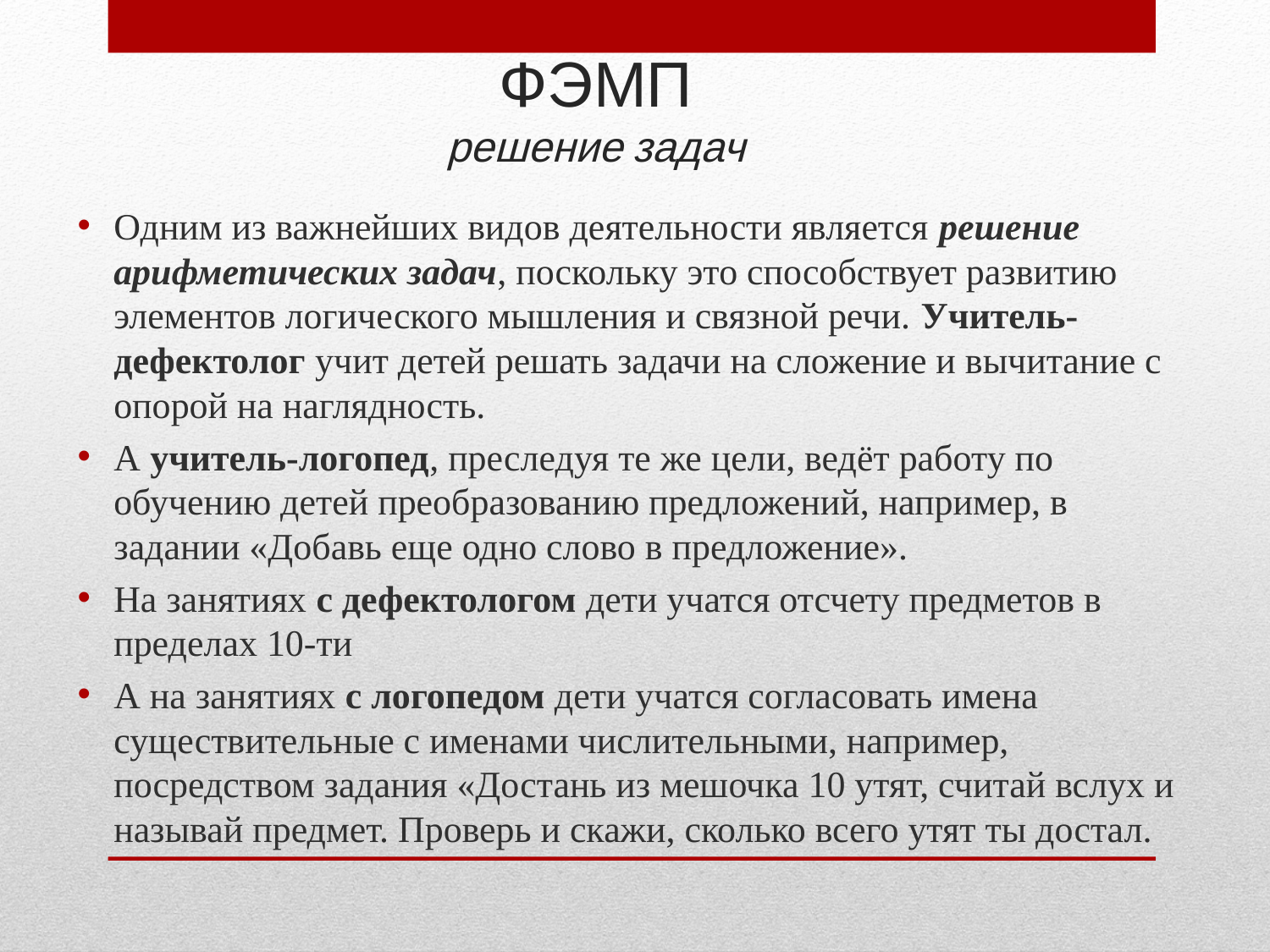

# ФЭМП решение задач
Одним из важнейших видов деятельности является решение арифметических задач, поскольку это способствует развитию элементов логического мышления и связной речи. Учитель-дефектолог учит детей решать задачи на сложение и вычитание с опорой на наглядность.
А учитель-логопед, преследуя те же цели, ведёт работу по обучению детей преобразованию предложений, например, в задании «Добавь еще одно слово в предложение».
На занятиях с дефектологом дети учатся отсчету предметов в пределах 10-ти
А на занятиях с логопедом дети учатся согласовать имена существительные с именами числительными, например, посредством задания «Достань из мешочка 10 утят, считай вслух и называй предмет. Проверь и скажи, сколько всего утят ты достал.